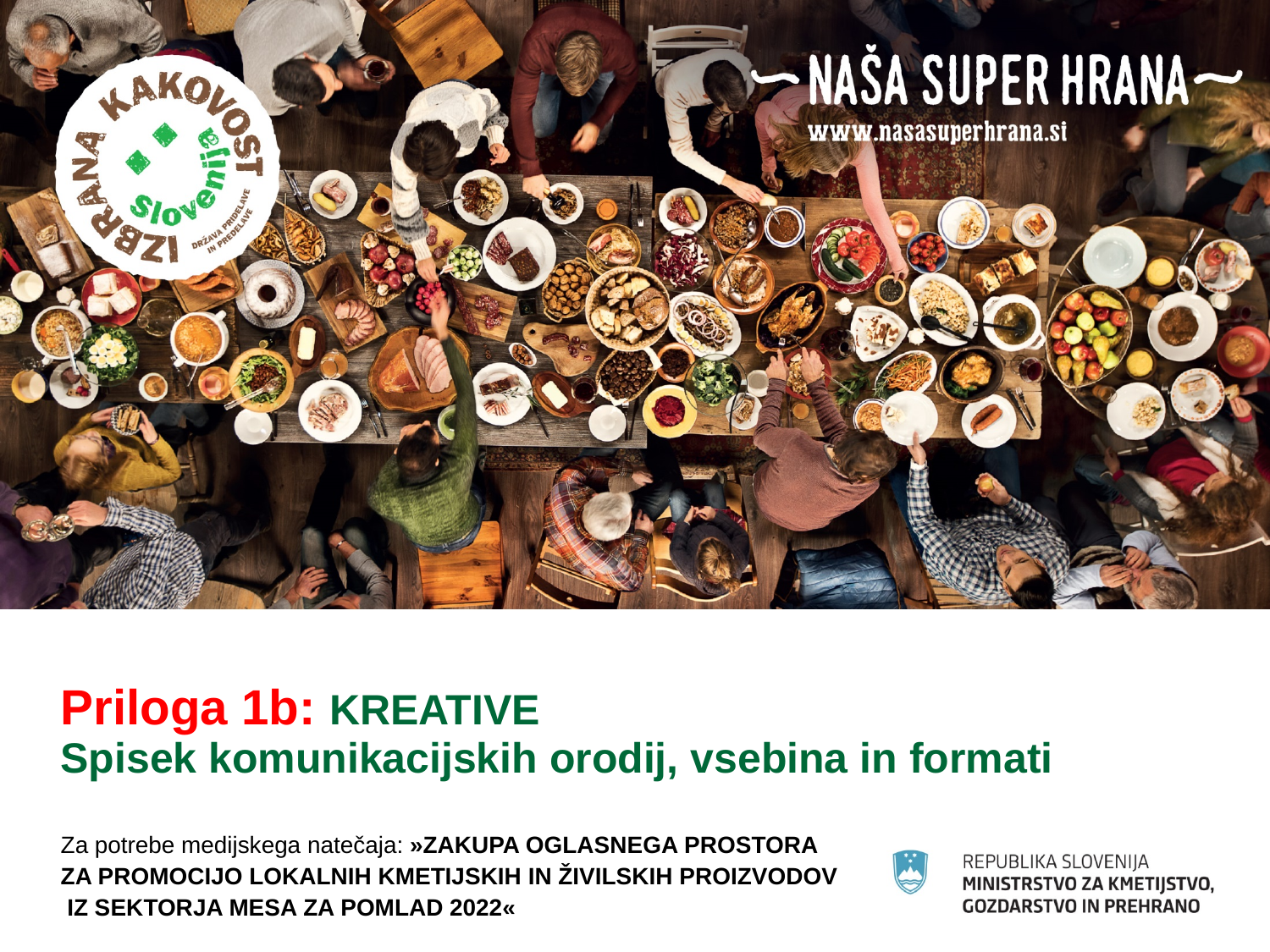

# Priloga 1b: KREATIVE Spisek komunikacijskih orodij, vsebina in formati
Za potrebe medijskega natečaja: »ZAKUPA OGLASNEGA PROSTORA
ZA PROMOCIJO LOKALNIH KMETIJSKIH IN ŽIVILSKIH PROIZVODOV
 IZ SEKTORJA MESA ZA POMLAD 2022«